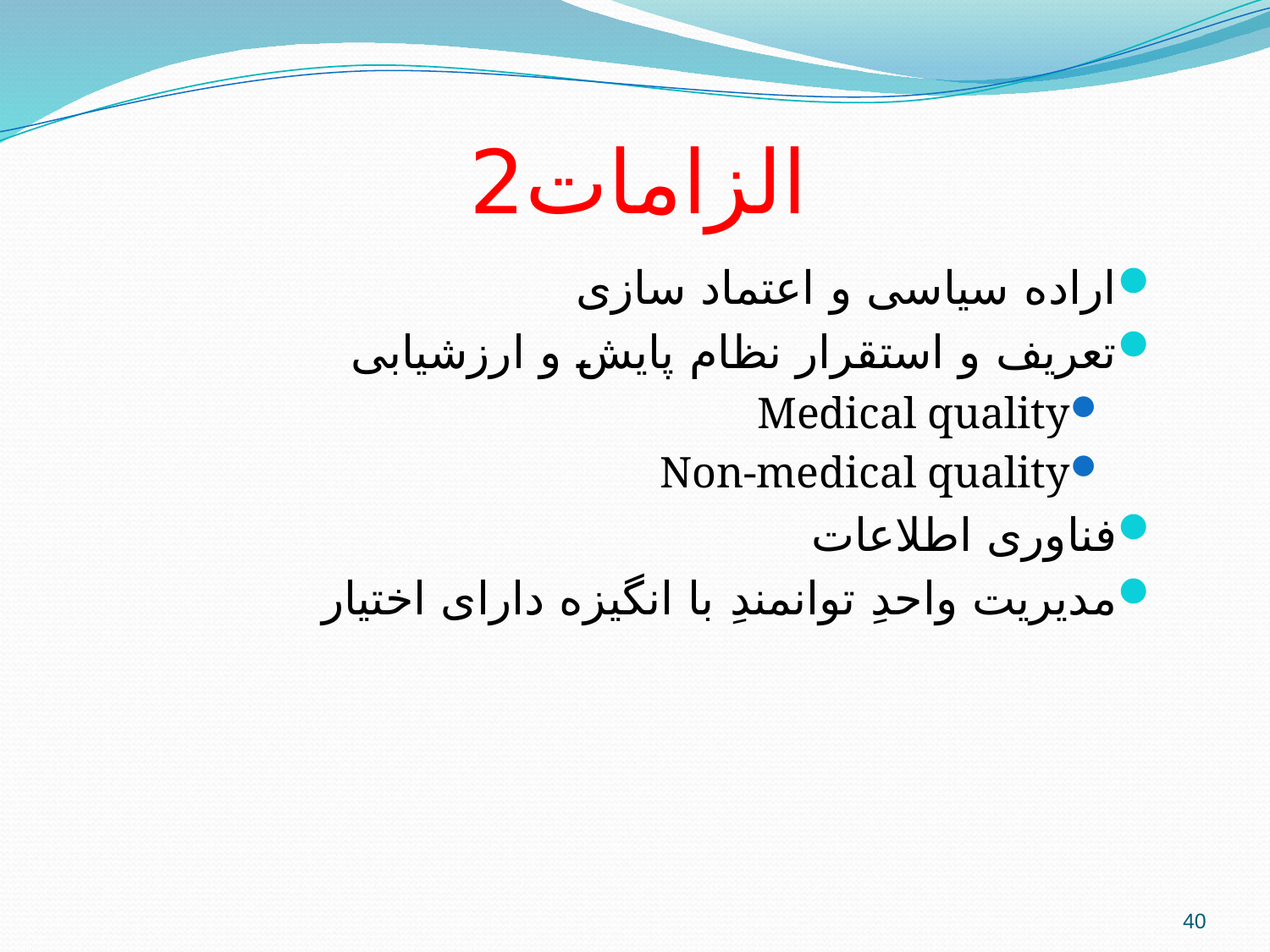

# الزامات2
اراده سیاسی و اعتماد سازی
تعریف و استقرار نظام پایش و ارزشیابی
Medical quality
Non-medical quality
فناوری اطلاعات
مدیریت واحدِ توانمندِ با انگیزه دارای اختیار

40